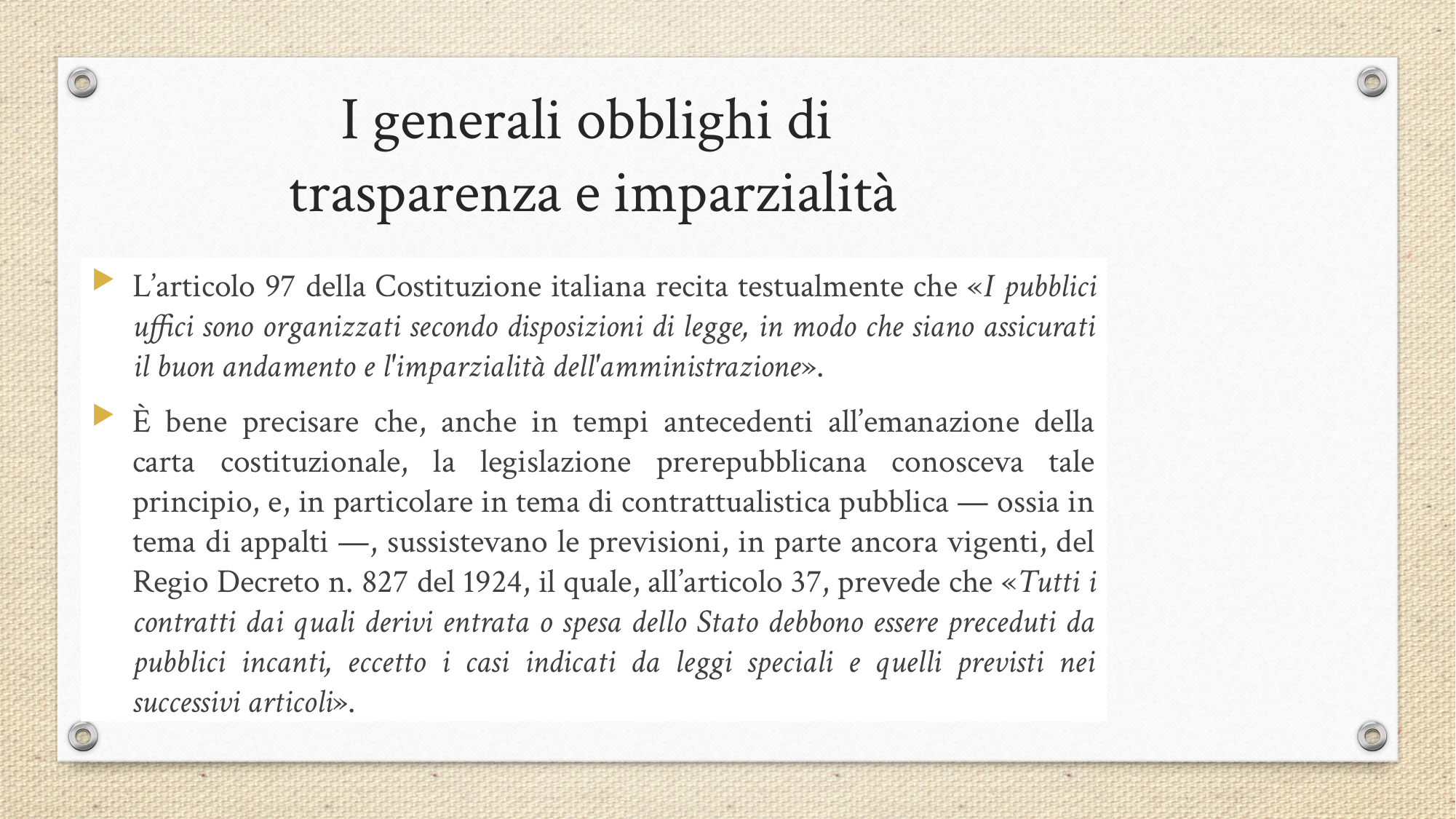

I generali obblighi di
trasparenza e imparzialità
L’articolo 97 della Costituzione italiana recita testualmente che «I pubblici uffici sono organizzati secondo disposizioni di legge, in modo che siano assicurati il buon andamento e l'imparzialità dell'amministrazione».
È bene precisare che, anche in tempi antecedenti all’emanazione della carta costituzionale, la legislazione prerepubblicana conosceva tale principio, e, in particolare in tema di contrattualistica pubblica — ossia in tema di appalti —, sussistevano le previsioni, in parte ancora vigenti, del Regio Decreto n. 827 del 1924, il quale, all’articolo 37, prevede che «Tutti i contratti dai quali derivi entrata o spesa dello Stato debbono essere preceduti da pubblici incanti, eccetto i casi indicati da leggi speciali e quelli previsti nei successivi articoli».